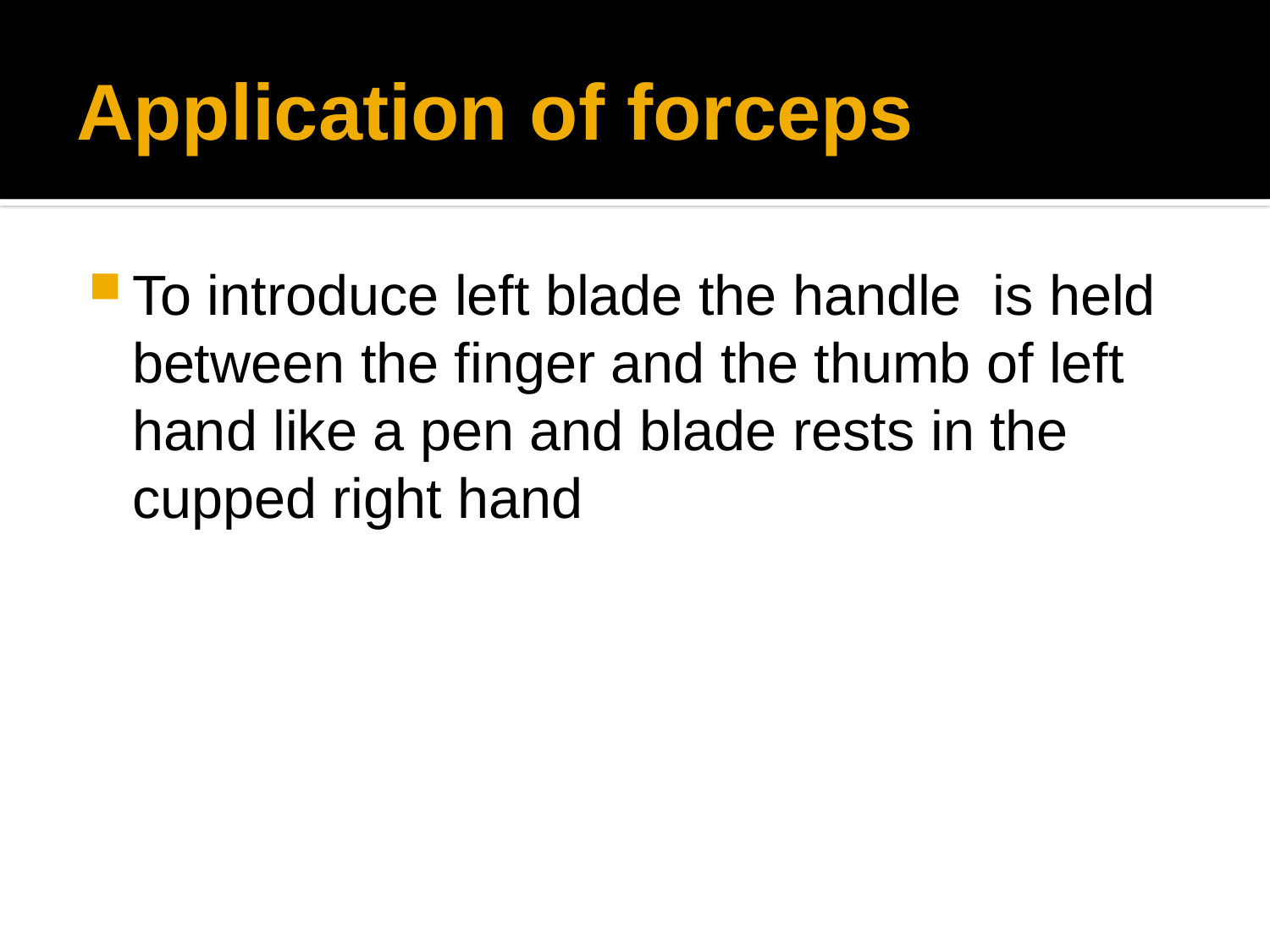

# Application of forceps
To introduce left blade the handle  is held between the finger and the thumb of left hand like a pen and blade rests in the cupped right hand